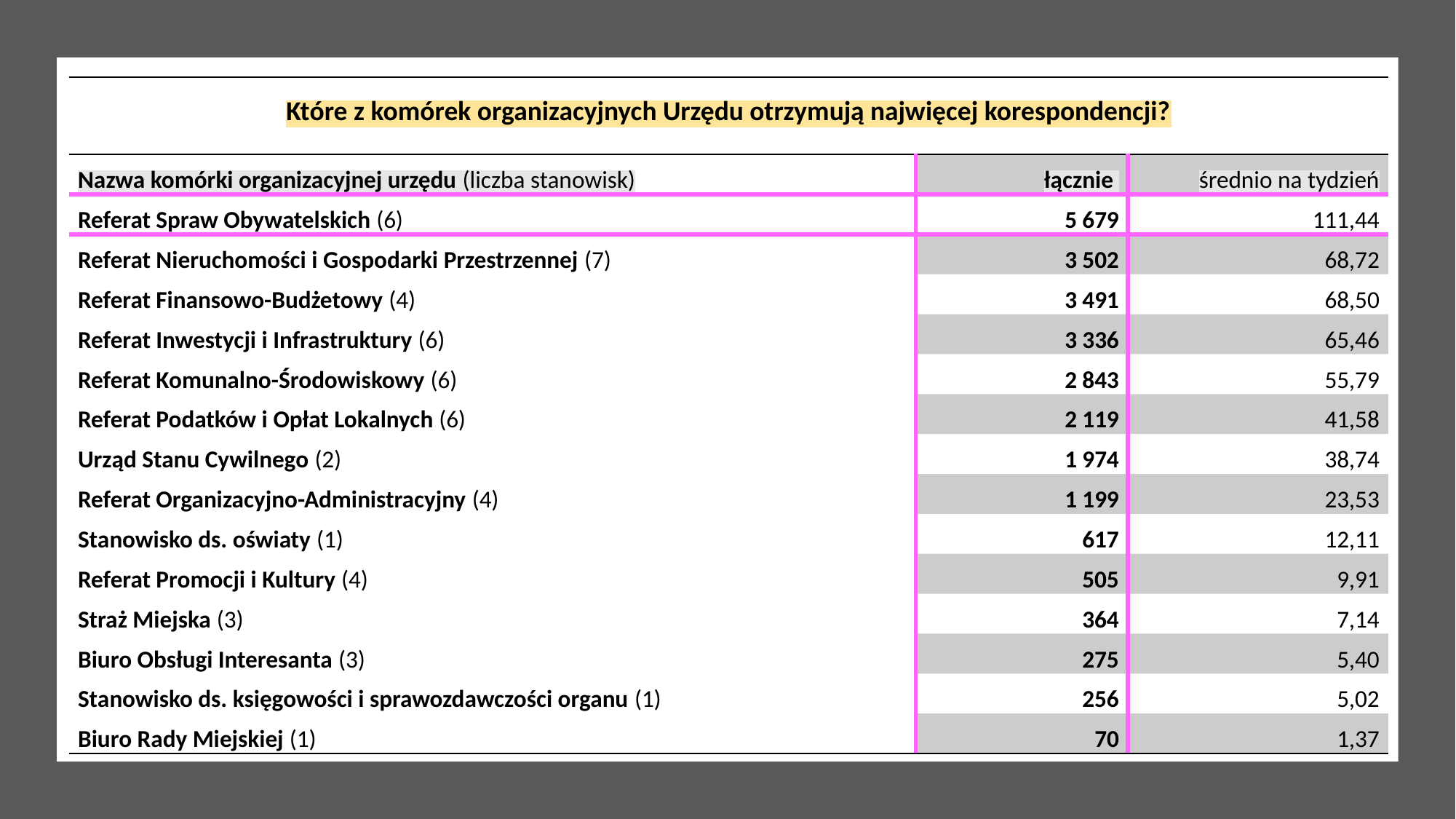

| Które z komórek organizacyjnych Urzędu otrzymują najwięcej korespondencji? |  |  |
| --- | --- | --- |
| Nazwa komórki organizacyjnej urzędu (liczba stanowisk) | łącznie | średnio na tydzień |
| Referat Spraw Obywatelskich (6) | 5 679 | 111,44 |
| Referat Nieruchomości i Gospodarki Przestrzennej (7) | 3 502 | 68,72 |
| Referat Finansowo-Budżetowy (4) | 3 491 | 68,50 |
| Referat Inwestycji i Infrastruktury (6) | 3 336 | 65,46 |
| Referat Komunalno-Środowiskowy (6) | 2 843 | 55,79 |
| Referat Podatków i Opłat Lokalnych (6) | 2 119 | 41,58 |
| Urząd Stanu Cywilnego (2) | 1 974 | 38,74 |
| Referat Organizacyjno-Administracyjny (4) | 1 199 | 23,53 |
| Stanowisko ds. oświaty (1) | 617 | 12,11 |
| Referat Promocji i Kultury (4) | 505 | 9,91 |
| Straż Miejska (3) | 364 | 7,14 |
| Biuro Obsługi Interesanta (3) | 275 | 5,40 |
| Stanowisko ds. księgowości i sprawozdawczości organu (1) | 256 | 5,02 |
| Biuro Rady Miejskiej (1) | 70 | 1,37 |